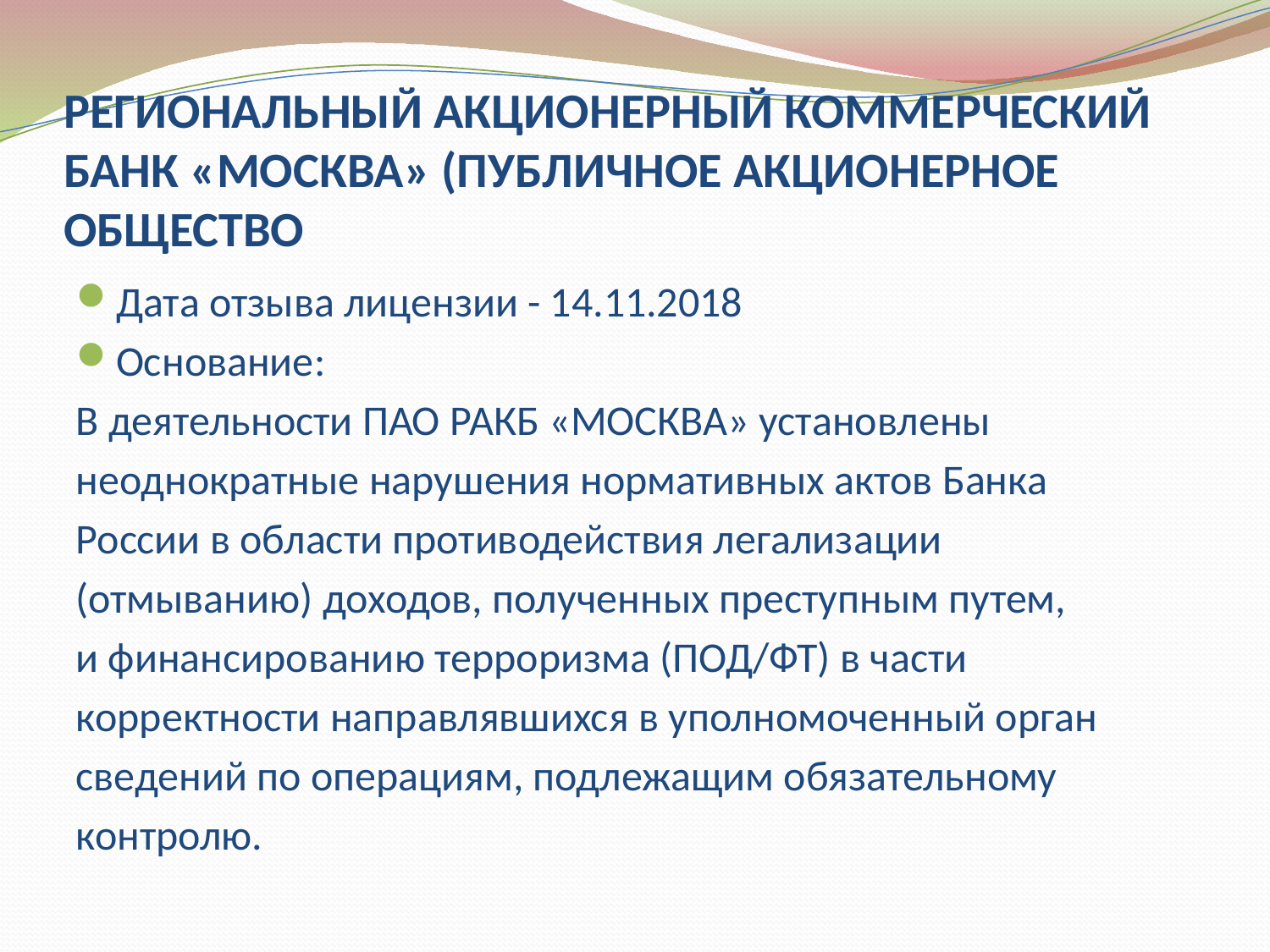

# РЕГИОНАЛЬНЫЙ АКЦИОНЕРНЫЙ КОММЕРЧЕСКИЙ БАНК «МОСКВА» (ПУБЛИЧНОЕ АКЦИОНЕРНОЕ ОБЩЕСТВО
Дата отзыва лицензии - 14.11.2018
Основание:
В деятельности ПАО РАКБ «МОСКВА» установлены
неоднократные нарушения нормативных актов Банка
России в области противодействия легализации
(отмыванию) доходов, полученных преступным путем,
и финансированию терроризма (ПОД/ФТ) в части
корректности направлявшихся в уполномоченный орган
сведений по операциям, подлежащим обязательному
контролю.